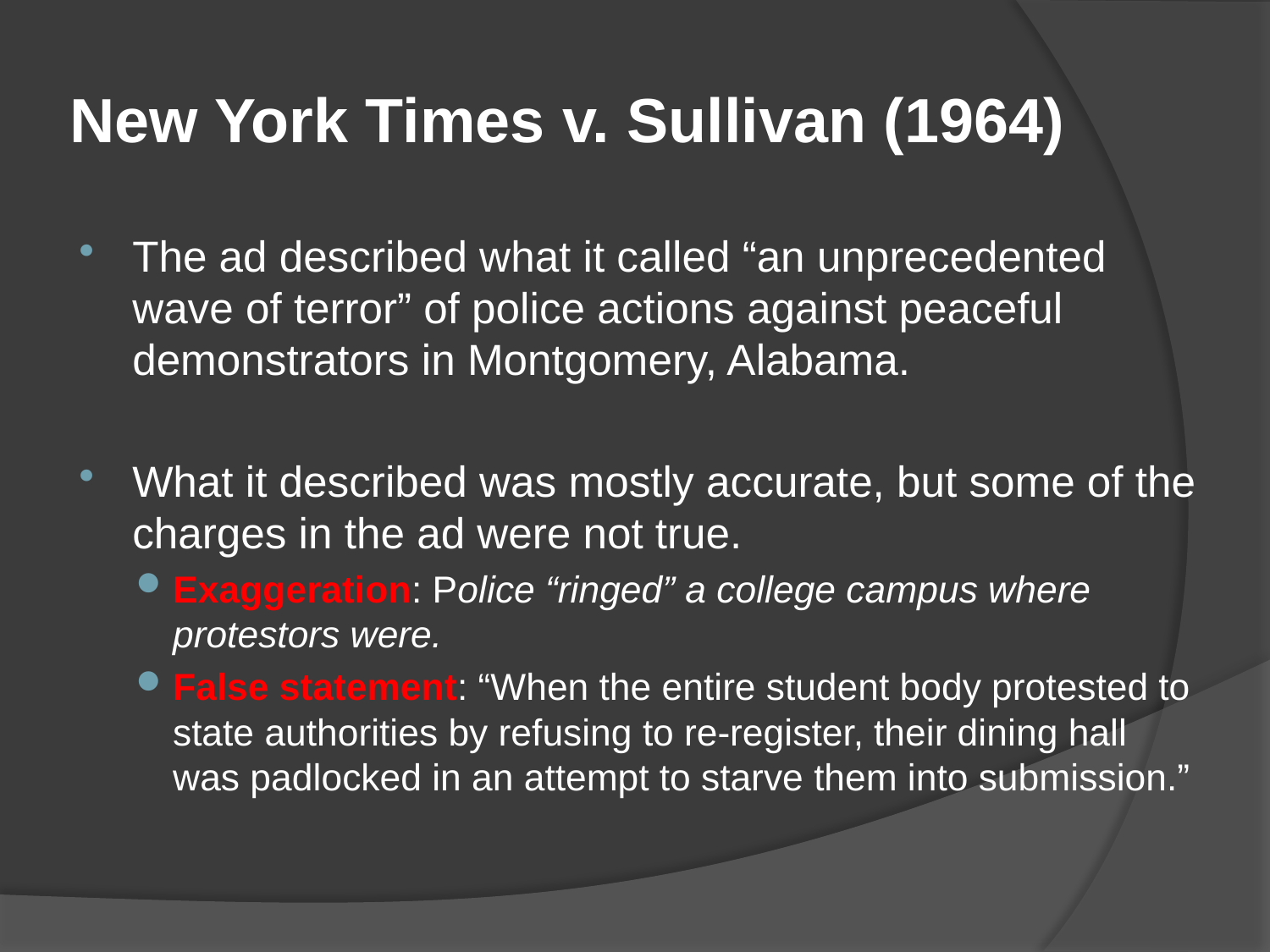

# New York Times v. Sullivan (1964)
The ad described what it called “an unprecedented wave of terror” of police actions against peaceful demonstrators in Montgomery, Alabama.

What it described was mostly accurate, but some of the charges in the ad were not true.
Exaggeration: Police “ringed” a college campus where protestors were.
False statement: “When the entire student body protested to state authorities by refusing to re-register, their dining hall was padlocked in an attempt to starve them into submission.”